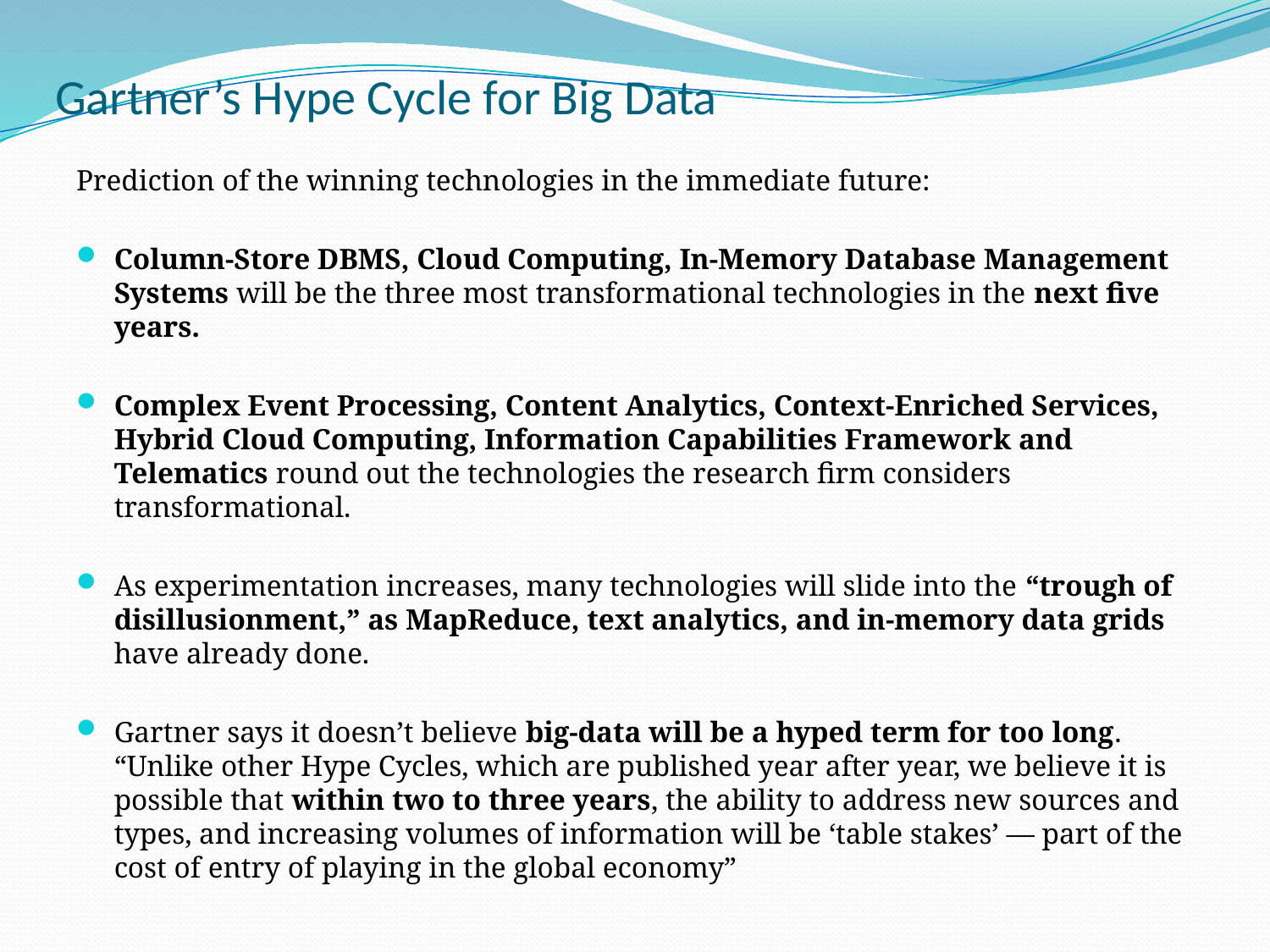

# Gartner’s Hype Cycle for Big Data
Prediction of the winning technologies in the immediate future:

Column-Store DBMS, Cloud Computing, In-Memory Database Management Systems will be the three most transformational technologies in the next five years.

Complex Event Processing, Content Analytics, Context-Enriched Services, Hybrid Cloud Computing, Information Capabilities Framework and Telematics round out the technologies the research firm considers transformational.

As experimentation increases, many technologies will slide into the “trough of disillusionment,” as MapReduce, text analytics, and in-memory data grids have already done.

Gartner says it doesn’t believe big-data will be a hyped term for too long. “Unlike other Hype Cycles, which are published year after year, we believe it is possible that within two to three years, the ability to address new sources and types, and increasing volumes of information will be ‘table stakes’ — part of the cost of entry of playing in the global economy”